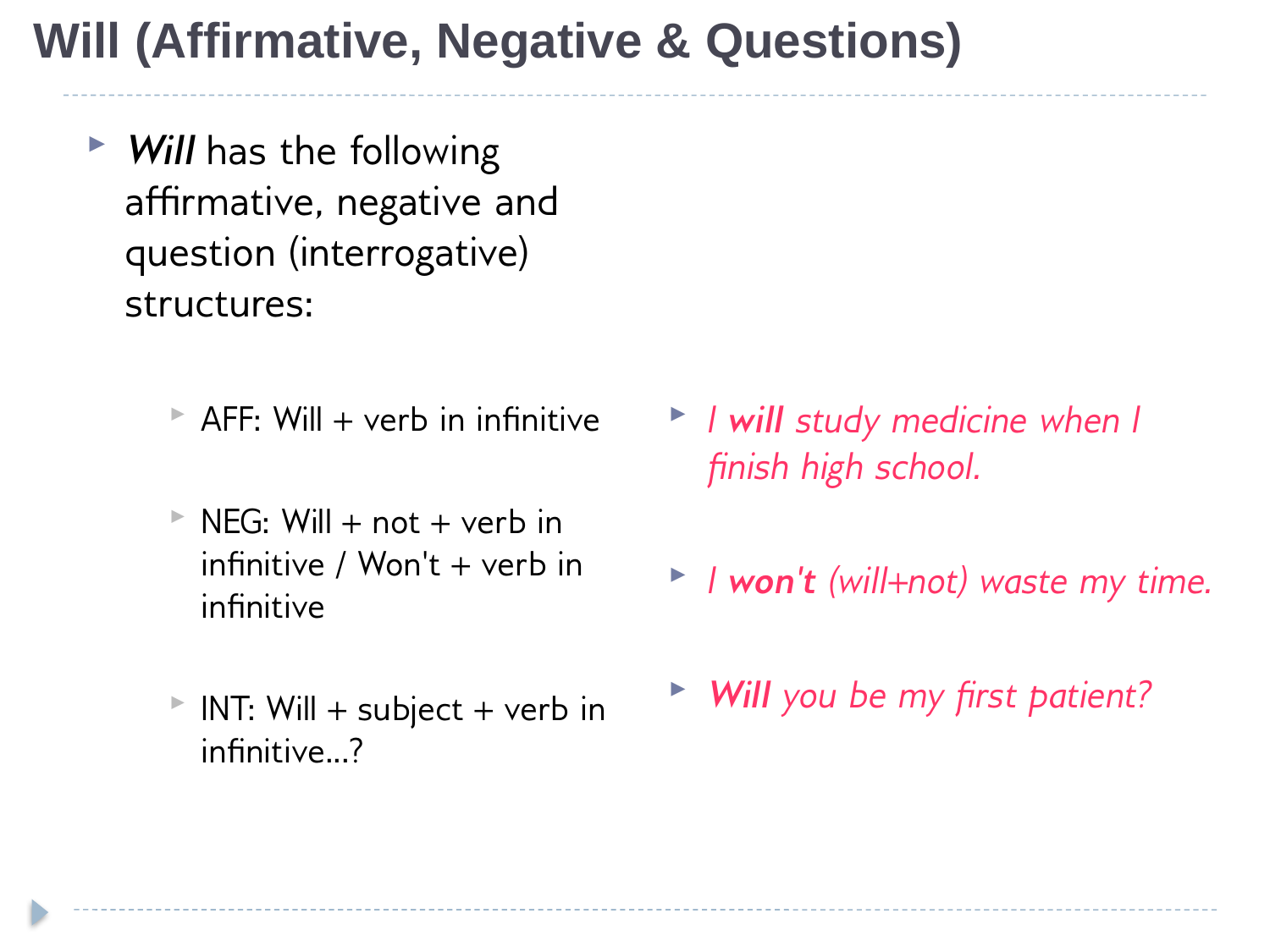

# Will (Affirmative, Negative & Questions)
Will has the following affirmative, negative and question (interrogative) structures:

AFF: Will + verb in infinitive

NEG: Will + not + verb in infinitive / Won't + verb in infinitive

INT: Will + subject + verb in infinitive...?
I will study medicine when I finish high school.

I won't (will+not) waste my time.

Will you be my first patient?